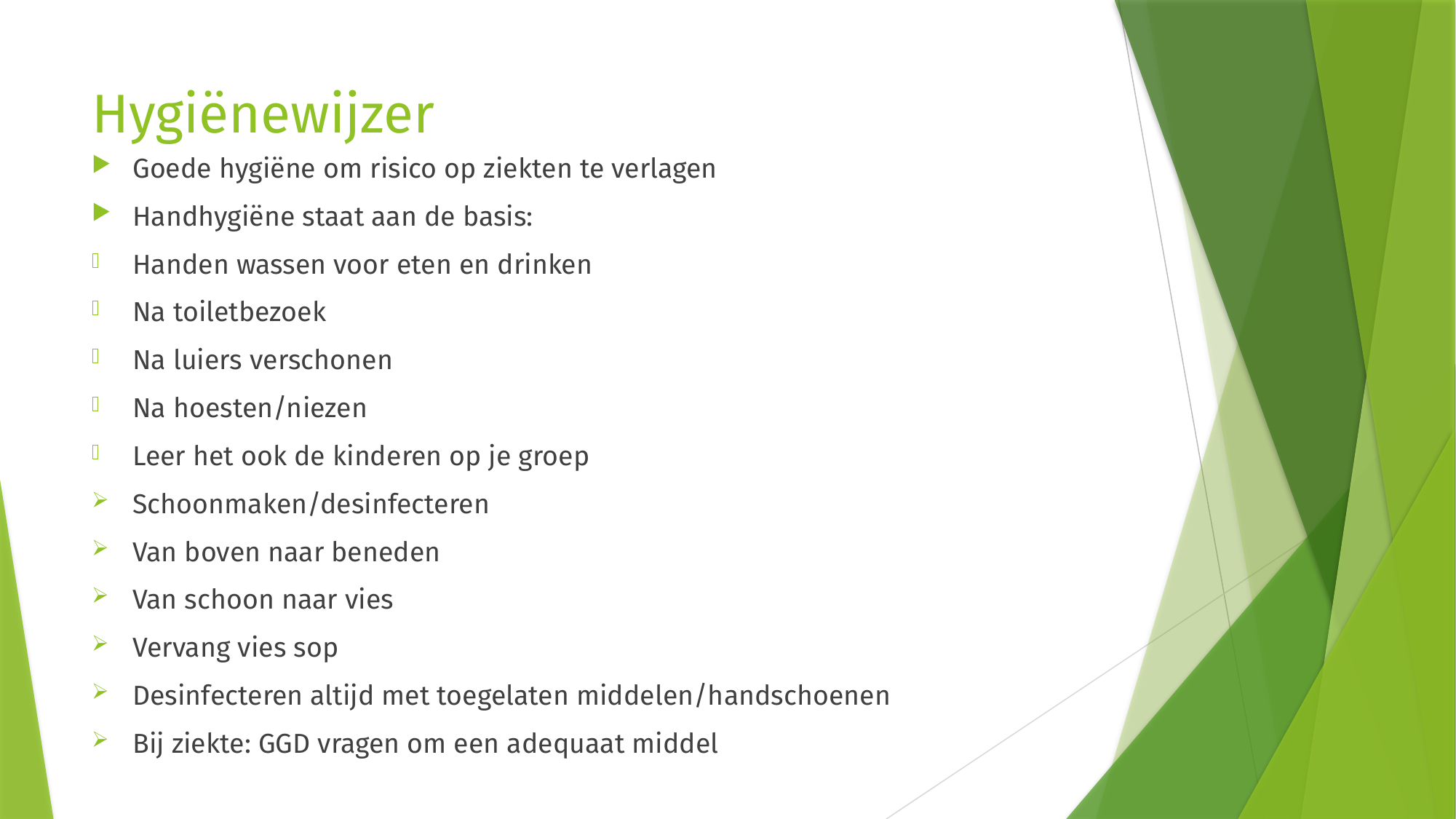

# Hygiënewijzer
Goede hygiëne om risico op ziekten te verlagen
Handhygiëne staat aan de basis:
Handen wassen voor eten en drinken
Na toiletbezoek
Na luiers verschonen
Na hoesten/niezen
Leer het ook de kinderen op je groep
Schoonmaken/desinfecteren
Van boven naar beneden
Van schoon naar vies
Vervang vies sop
Desinfecteren altijd met toegelaten middelen/handschoenen
Bij ziekte: GGD vragen om een adequaat middel